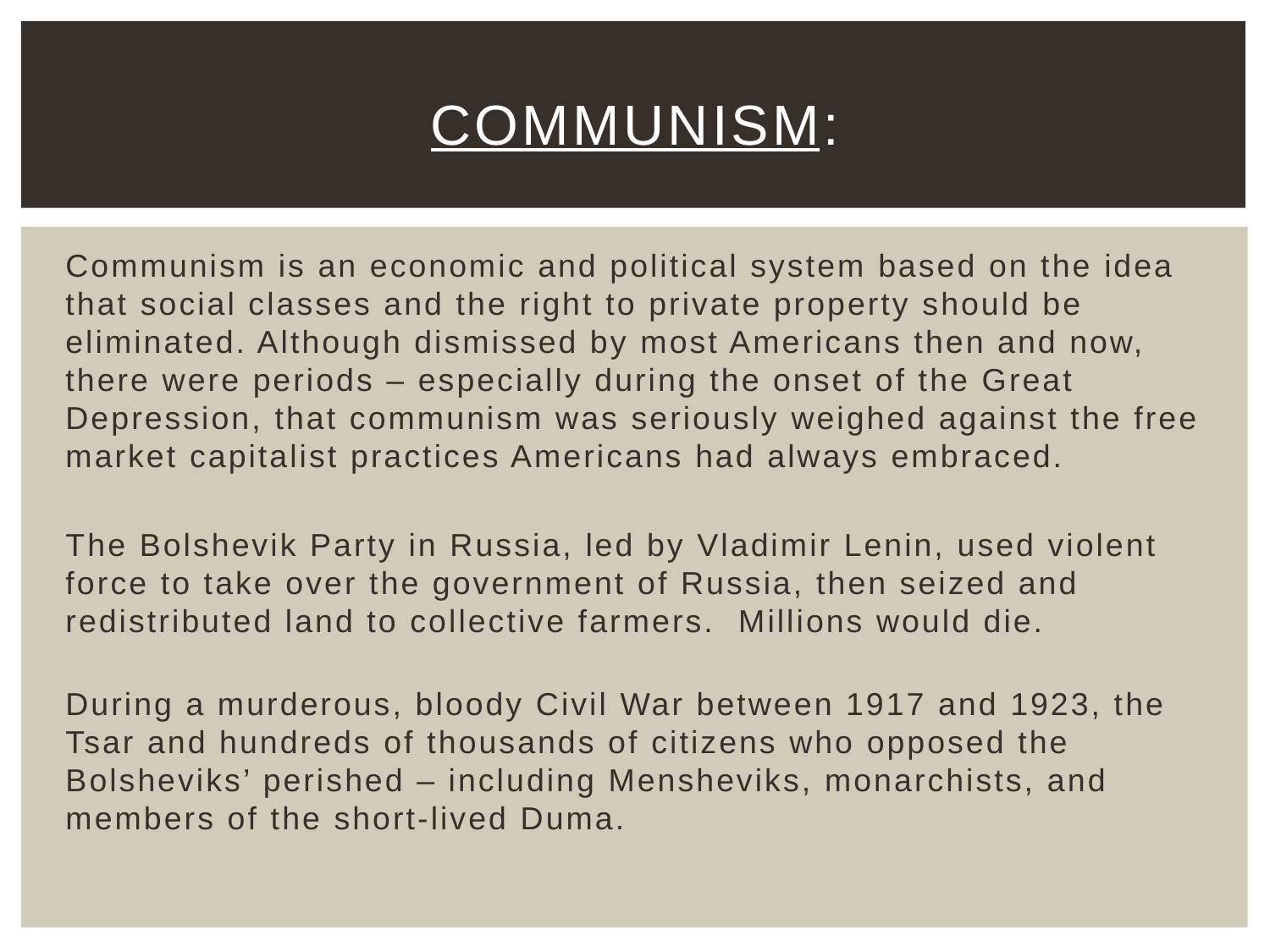

# COMMUNISM:
Communism is an economic and political system based on the idea that social classes and the right to private property should be eliminated. Although dismissed by most Americans then and now, there were periods – especially during the onset of the Great Depression, that communism was seriously weighed against the free market capitalist practices Americans had always embraced.

The Bolshevik Party in Russia, led by Vladimir Lenin, used violent force to take over the government of Russia, then seized and redistributed land to collective farmers.  Millions would die.
During a murderous, bloody Civil War between 1917 and 1923, the Tsar and hundreds of thousands of citizens who opposed the Bolsheviks’ perished – including Mensheviks, monarchists, and members of the short-lived Duma.